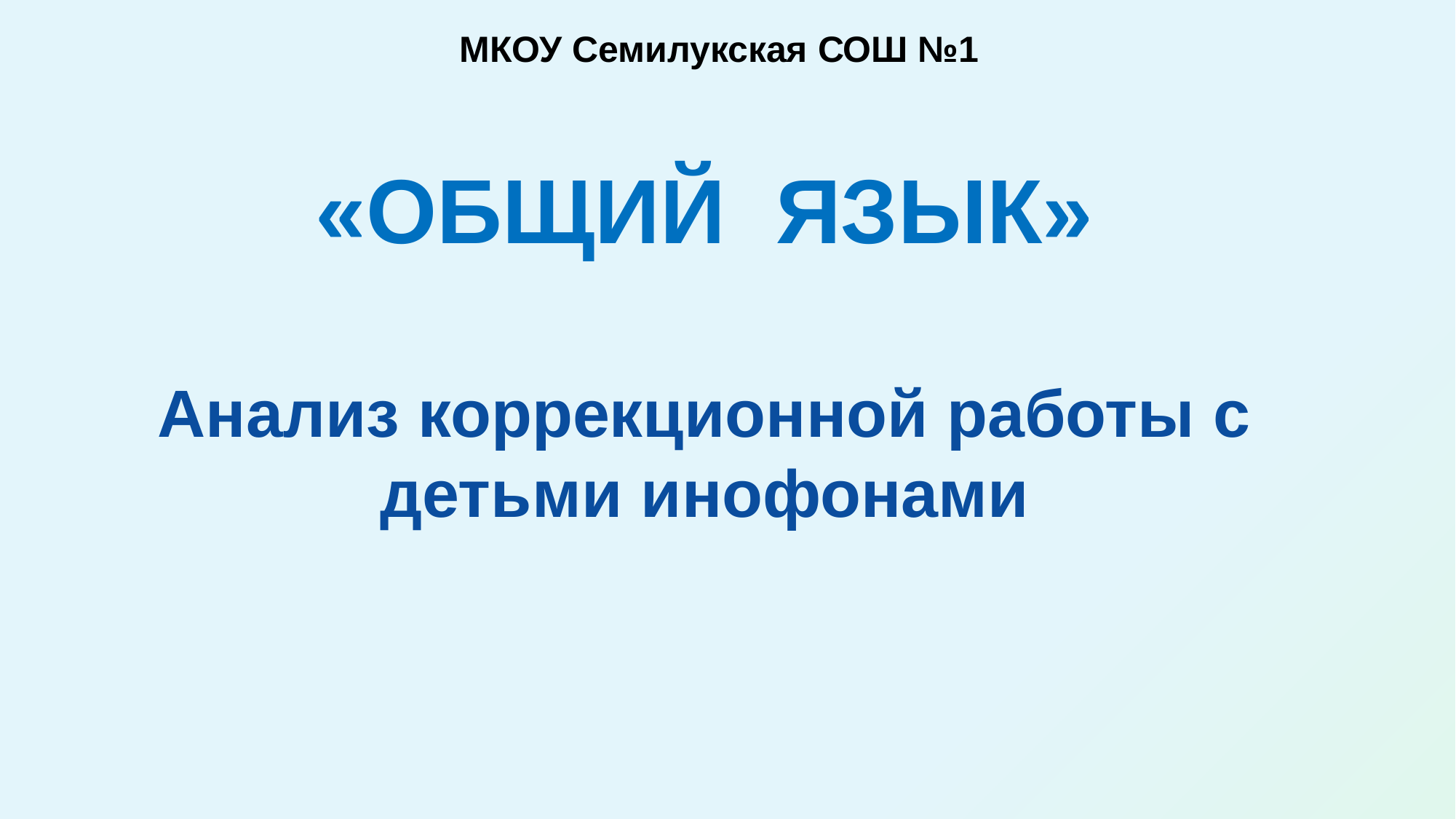

МКОУ Семилукская СОШ №1
«ОБЩИЙ  ЯЗЫК»

Анализ коррекционной работы с детьми инофонами